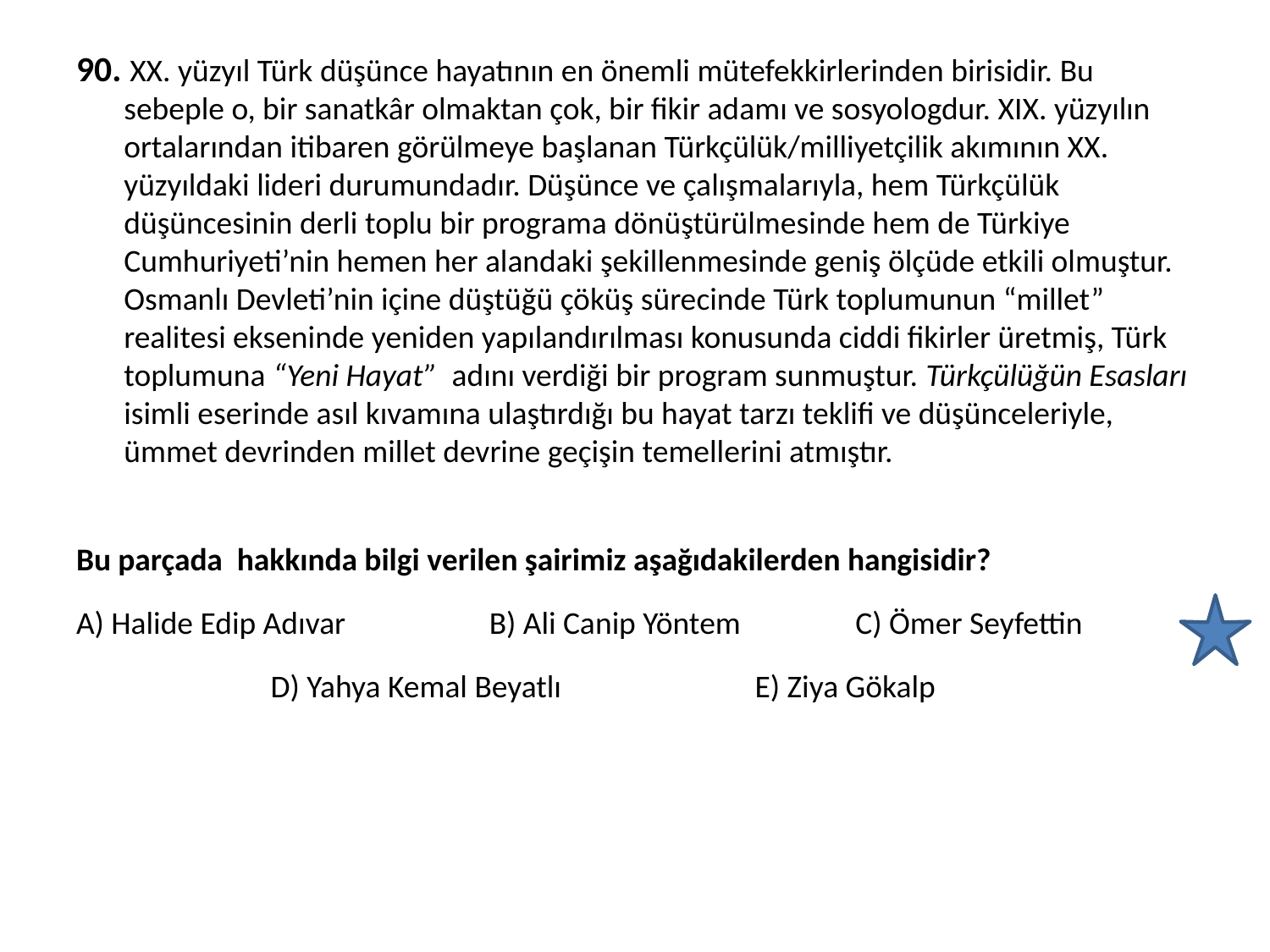

90. XX. yüzyıl Türk düşünce hayatının en önemli mütefekkirlerinden birisidir. Bu sebeple o, bir sanatkâr olmaktan çok, bir fikir adamı ve sosyologdur. XIX. yüzyılın  ortalarından itibaren görülmeye başlanan Türkçülük/milliyetçilik akımının XX. yüzyıldaki lideri durumundadır. Düşünce ve çalışmalarıyla, hem Türkçülük düşüncesinin derli toplu bir programa dönüştürülmesinde hem de Türkiye Cumhuriyeti’nin hemen her alandaki şekillenmesinde geniş ölçüde etkili olmuştur. Osmanlı Devleti’nin içine düştüğü çöküş sürecinde Türk toplumunun “millet” realitesi ekseninde yeniden yapılandırılması konusunda ciddi fikirler üretmiş, Türk toplumuna “Yeni Hayat”  adını verdiği bir program sunmuştur. Türkçülüğün Esasları isimli eserinde asıl kıvamına ulaştırdığı bu hayat tarzı teklifi ve düşünceleriyle, ümmet devrinden millet devrine geçişin temellerini atmıştır.

Bu parçada  hakkında bilgi verilen şairimiz aşağıdakilerden hangisidir?
A) Halide Edip Adıvar                    B) Ali Canip Yöntem                C) Ömer Seyfettin
                           D) Yahya Kemal Beyatlı                           E) Ziya Gökalp